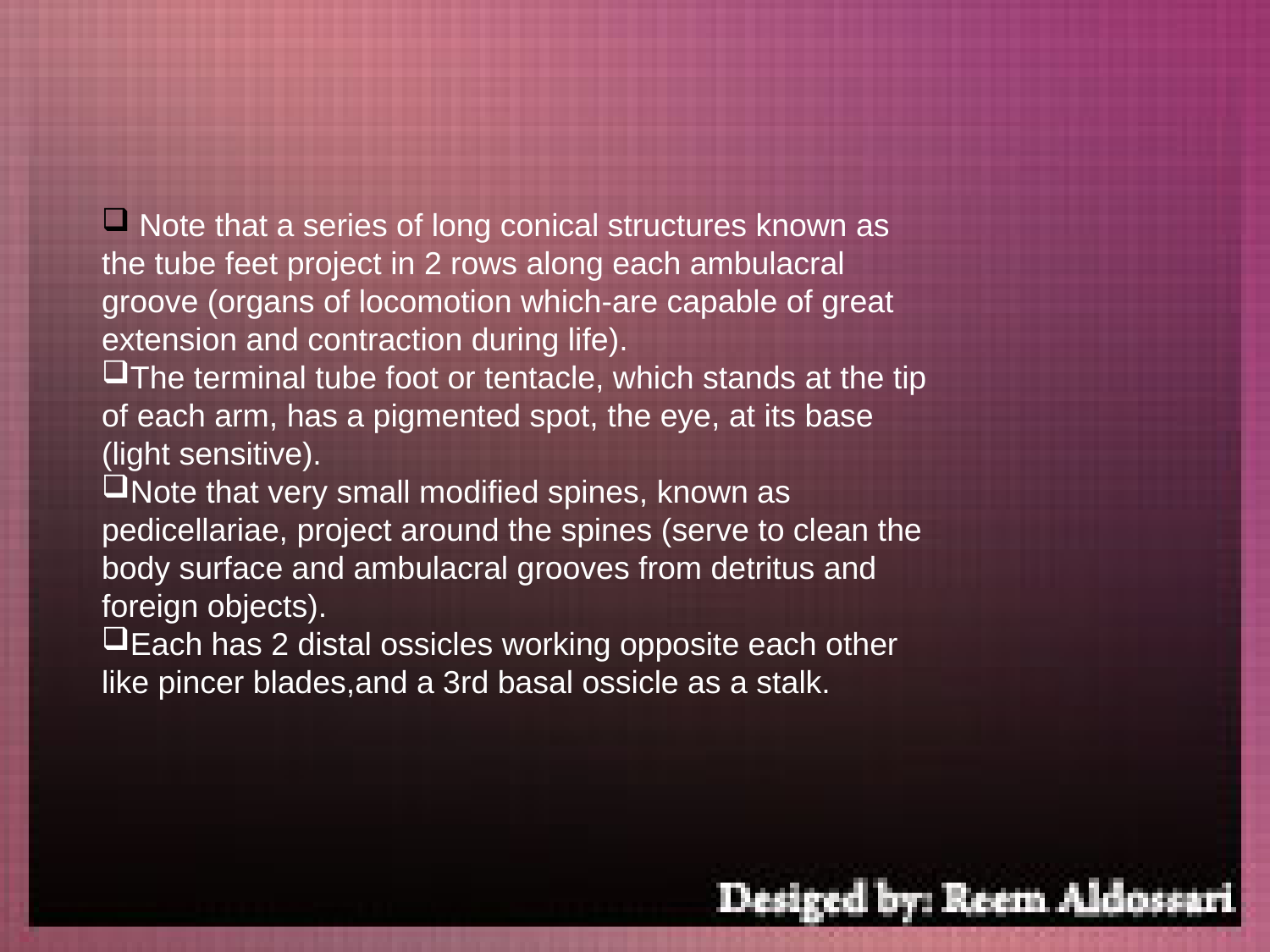

Note that a series of long conical structures known as the tube feet project in 2 rows along each ambulacral groove (organs of locomotion which-are capable of great extension and contraction during life).
The terminal tube foot or tentacle, which stands at the tip of each arm, has a pigmented spot, the eye, at its base (light sensitive).
Note that very small modified spines, known as pedicellariae, project around the spines (serve to clean the body surface and ambulacral grooves from detritus and foreign objects).
Each has 2 distal ossicles working opposite each other like pincer blades,and a 3rd basal ossicle as a stalk.